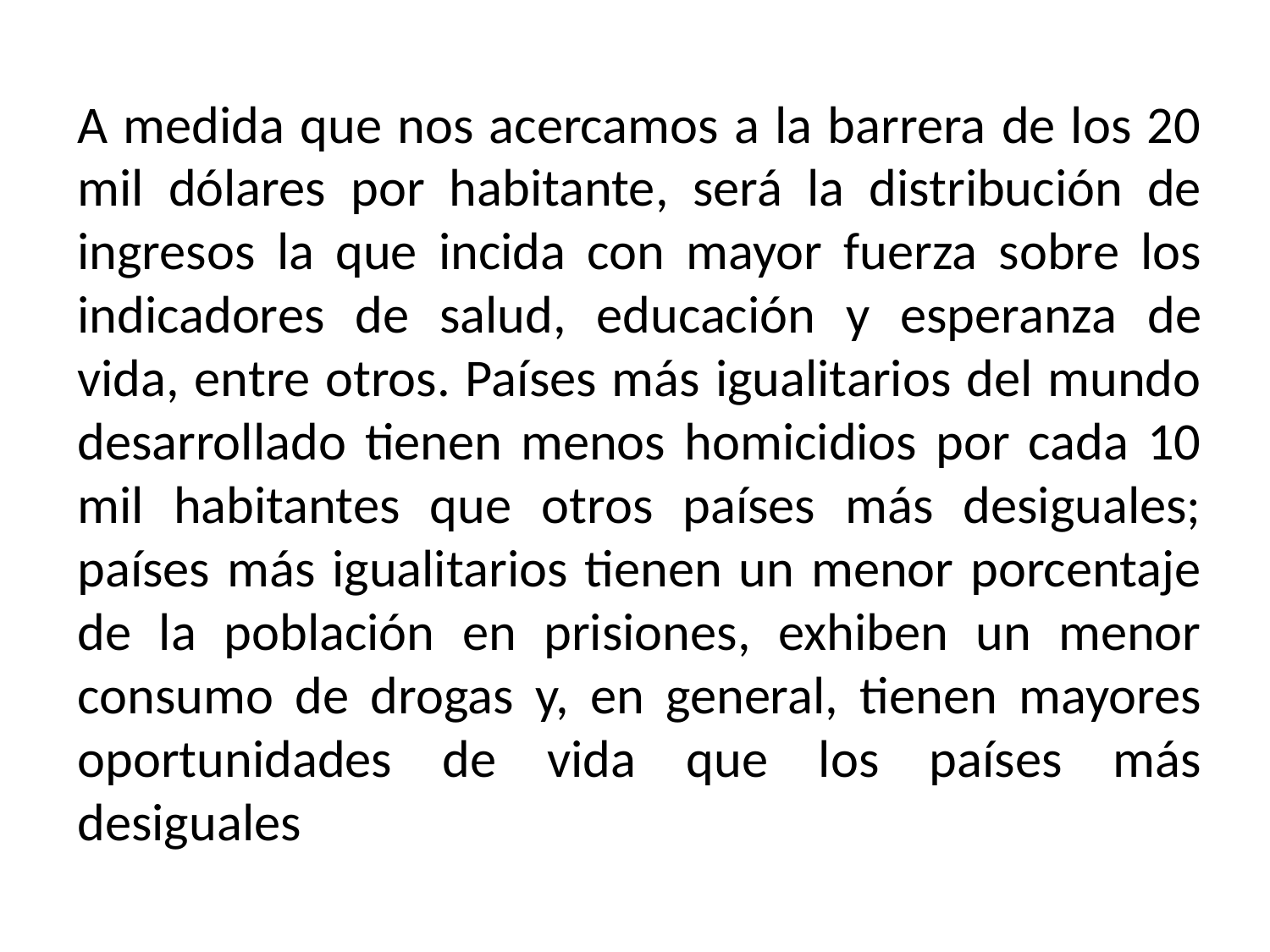

A medida que nos acercamos a la barrera de los 20 mil dólares por habitante, será la distribución de ingresos la que incida con mayor fuerza sobre los indicadores de salud, educación y esperanza de vida, entre otros. Países más igualitarios del mundo desarrollado tienen menos homicidios por cada 10 mil habitantes que otros países más desiguales; países más igualitarios tienen un menor porcentaje de la población en prisiones, exhiben un menor consumo de drogas y, en general, tienen mayores oportunidades de vida que los países más desiguales